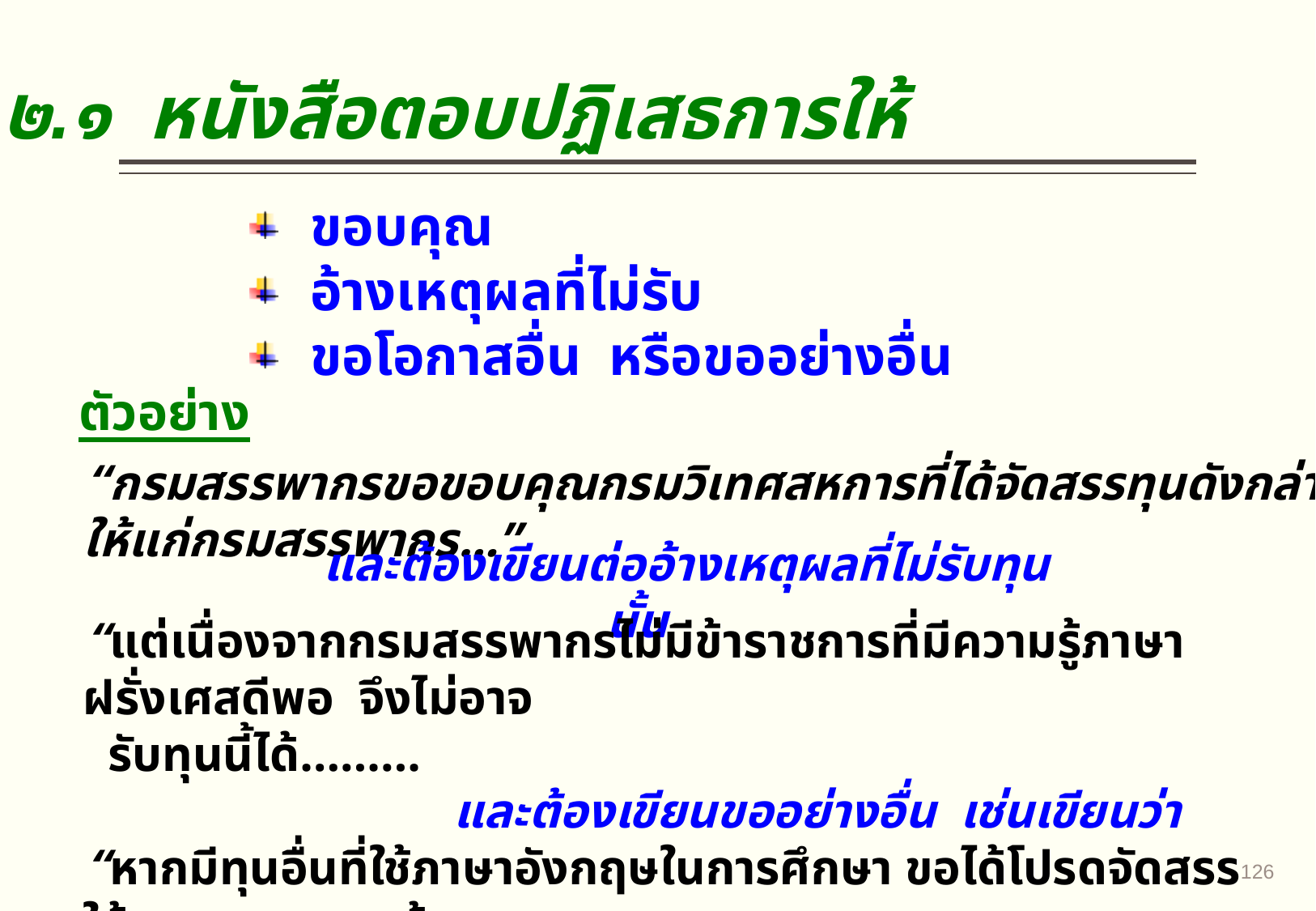

๒.๑  หนังสือตอบปฏิเสธการให้
ขอบคุณ
อ้างเหตุผลที่ไม่รับ
ขอโอกาสอื่น  หรือขออย่างอื่น
ตัวอย่าง
“กรมสรรพากรขอขอบคุณกรมวิเทศสหการที่ได้จัดสรรทุนดังกล่าวให้แก่กรมสรรพากร…”
      และต้องเขียนต่ออ้างเหตุผลที่ไม่รับทุนนั้น
“แต่เนื่องจากกรมสรรพากรไม่มีข้าราชการที่มีความรู้ภาษาฝรั่งเศสดีพอ  จึงไม่อาจ
  รับทุนนี้ได้………
                              และต้องเขียนขออย่างอื่น  เช่นเขียนว่า
“หากมีทุนอื่นที่ใช้ภาษาอังกฤษในการศึกษา ขอได้โปรดจัดสรรให้กรมสรรพากรด้วย
 จะขอบคุณมาก”
126